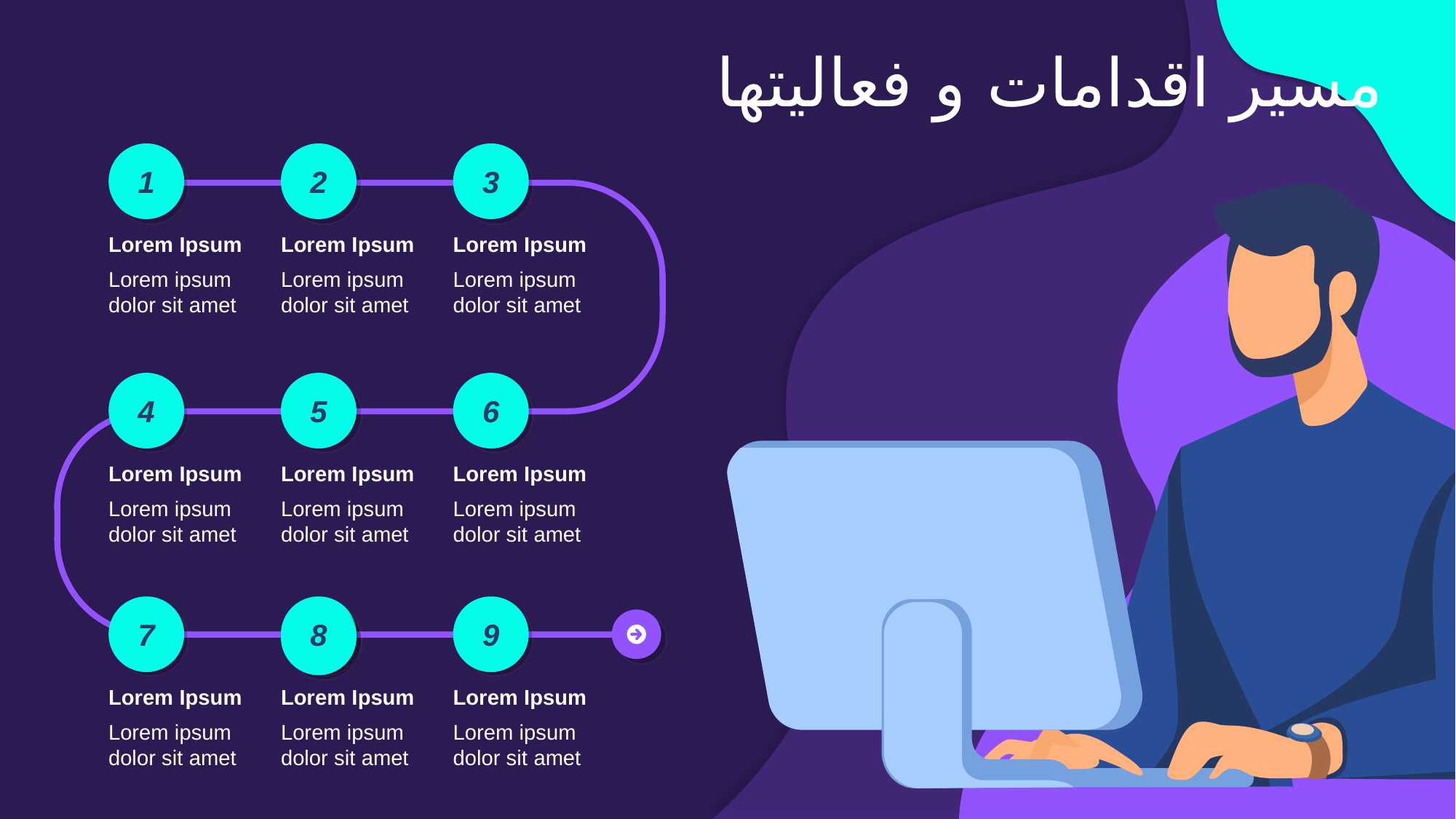

# مسیر اقدامات و فعالیتها

1
2
3

Lorem Ipsum
Lorem Ipsum
Lorem Ipsum

Lorem ipsum dolor sit amet
Lorem ipsum dolor sit amet
Lorem ipsum dolor sit amet

4
5
6

Lorem Ipsum
Lorem Ipsum
Lorem Ipsum

Lorem ipsum dolor sit amet
Lorem ipsum dolor sit amet
Lorem ipsum dolor sit amet

7
8
9

Lorem Ipsum
Lorem Ipsum
Lorem Ipsum

Lorem ipsum dolor sit amet
Lorem ipsum dolor sit amet
Lorem ipsum dolor sit amet